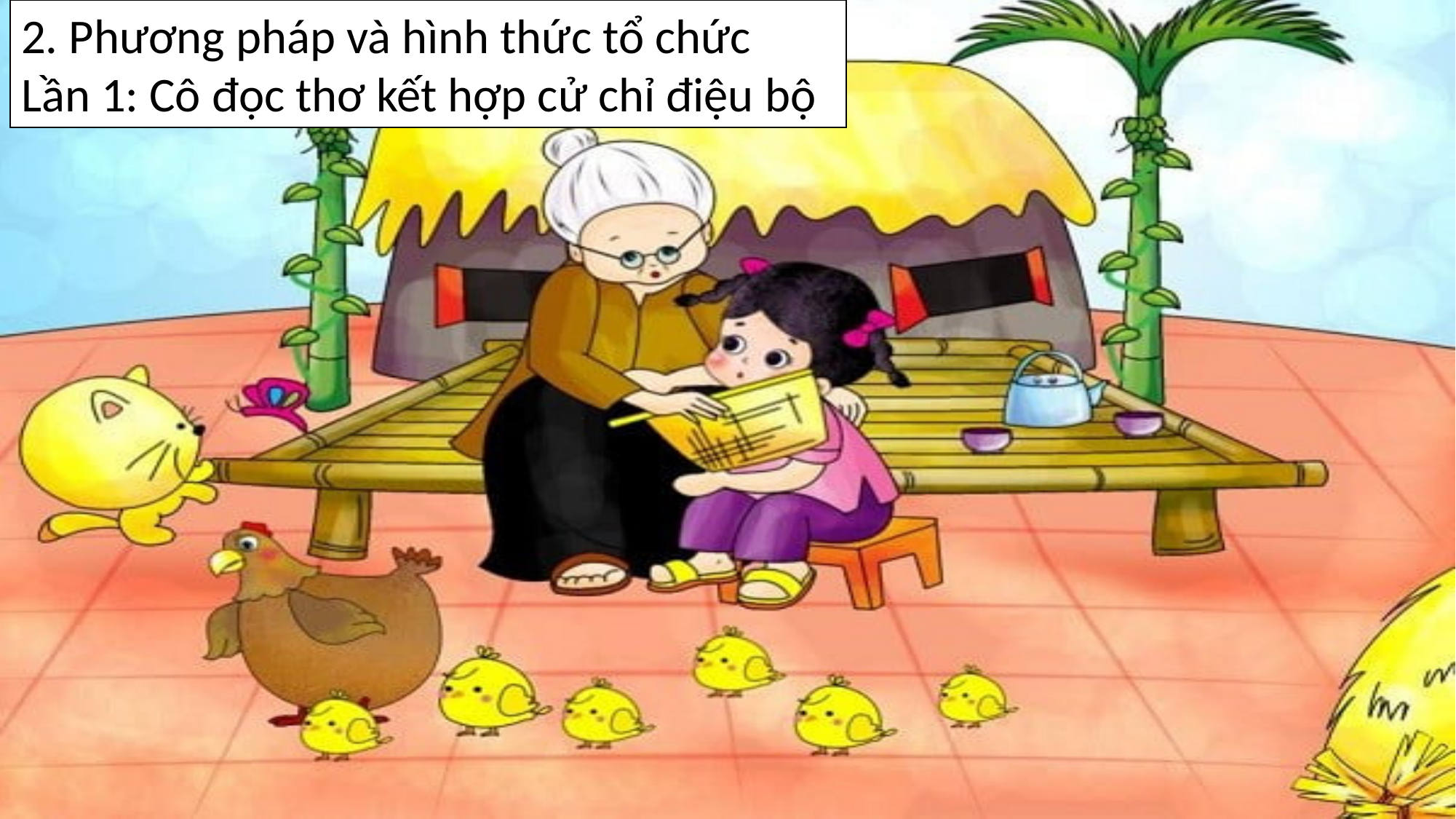

2. Phương pháp và hình thức tổ chức
Lần 1: Cô đọc thơ kết hợp cử chỉ điệu bộ